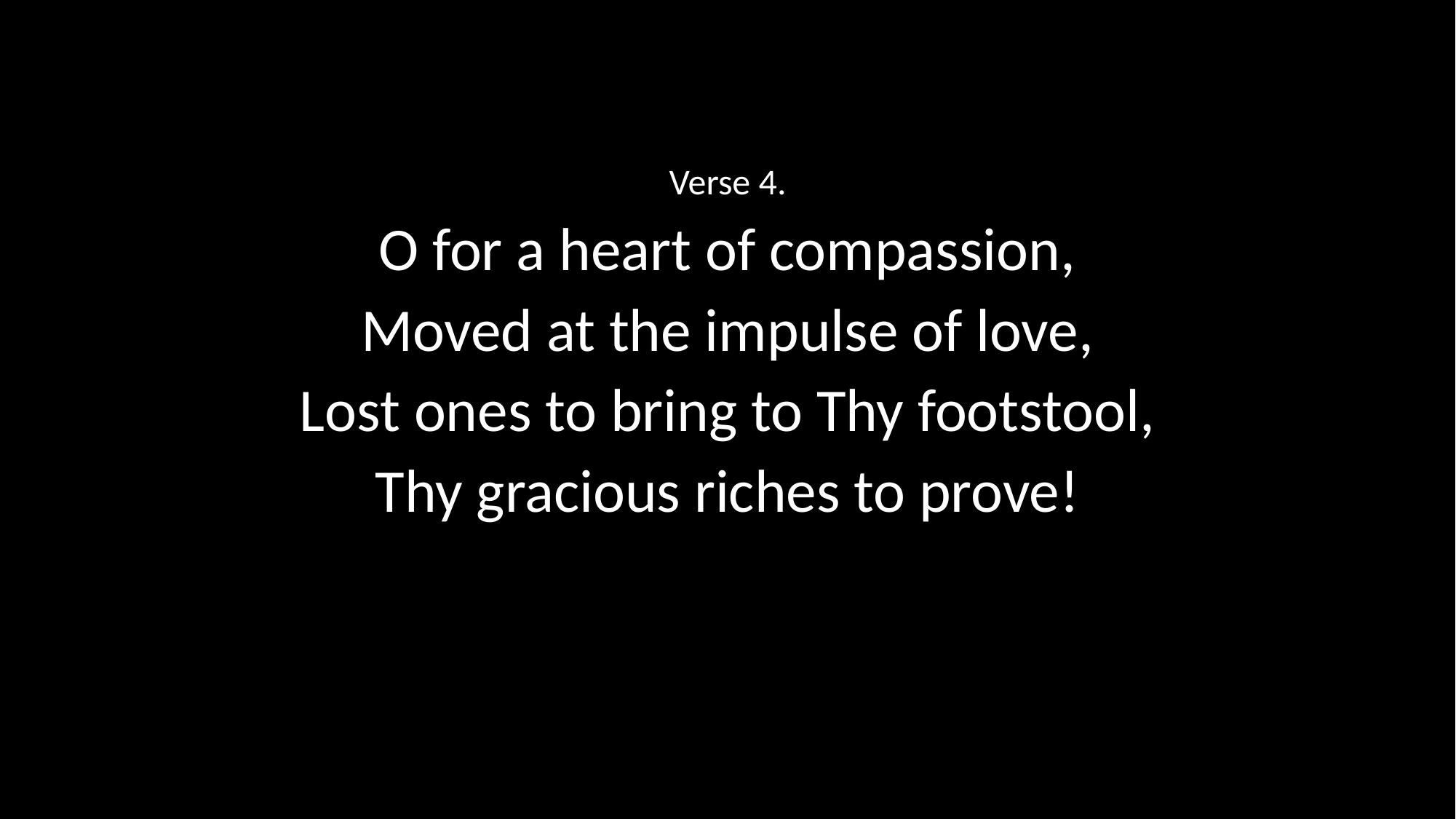

Verse 4.
O for a heart of compassion,
Moved at the impulse of love,
Lost ones to bring to Thy footstool,
Thy gracious riches to prove!